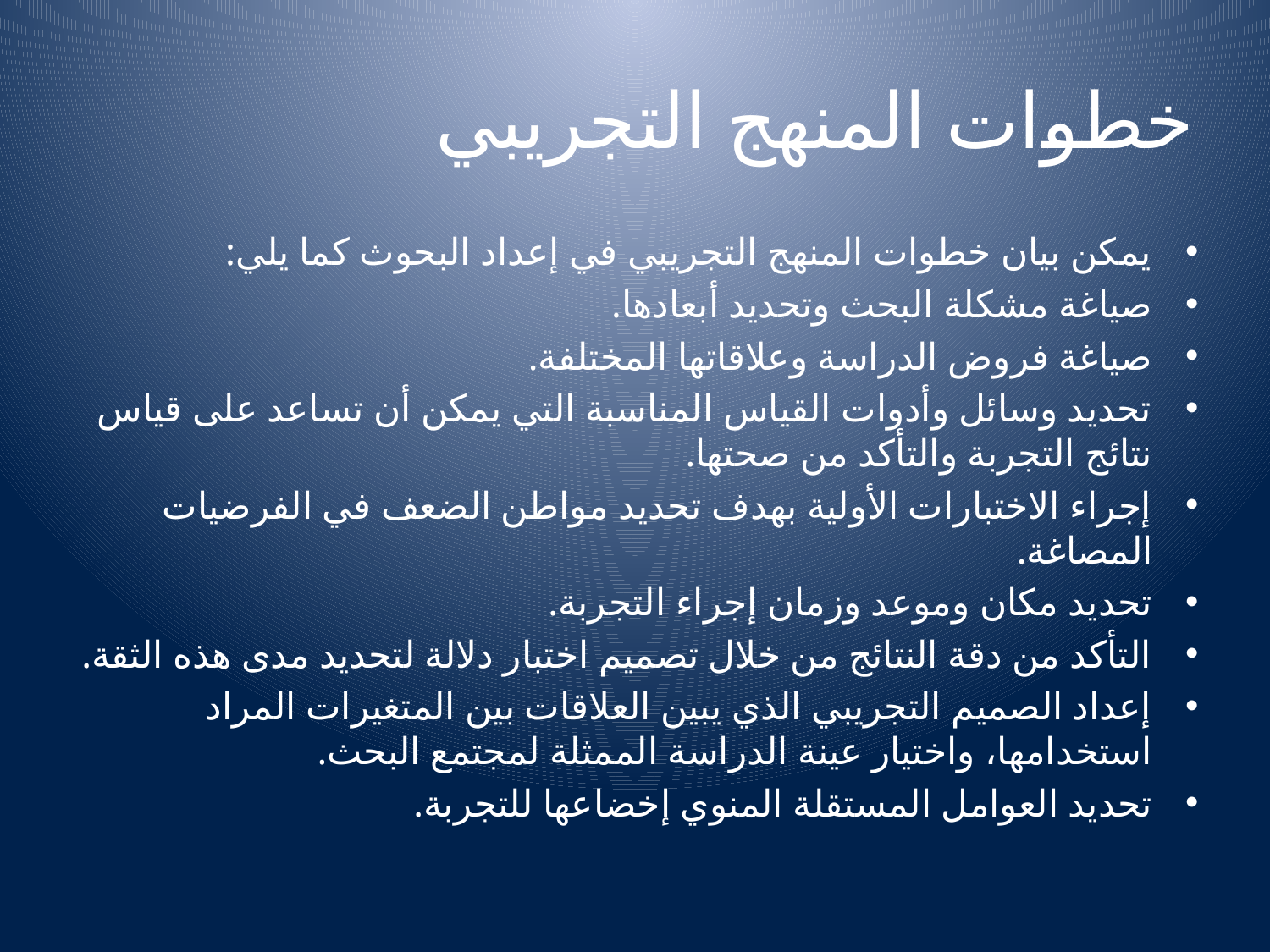

# خطوات المنهج التجريبي
يمكن بيان خطوات المنهج التجريبي في إعداد البحوث كما يلي:
صياغة مشكلة البحث وتحديد أبعادها.
صياغة فروض الدراسة وعلاقاتها المختلفة.
تحديد وسائل وأدوات القياس المناسبة التي يمكن أن تساعد على قياس نتائج التجربة والتأكد من صحتها.
إجراء الاختبارات الأولية بهدف تحديد مواطن الضعف في الفرضيات المصاغة.
تحديد مكان وموعد وزمان إجراء التجربة.
التأكد من دقة النتائج من خلال تصميم اختبار دلالة لتحديد مدى هذه الثقة.
إعداد الصميم التجريبي الذي يبين العلاقات بين المتغيرات المراد استخدامها، واختيار عينة الدراسة الممثلة لمجتمع البحث.
تحديد العوامل المستقلة المنوي إخضاعها للتجربة.